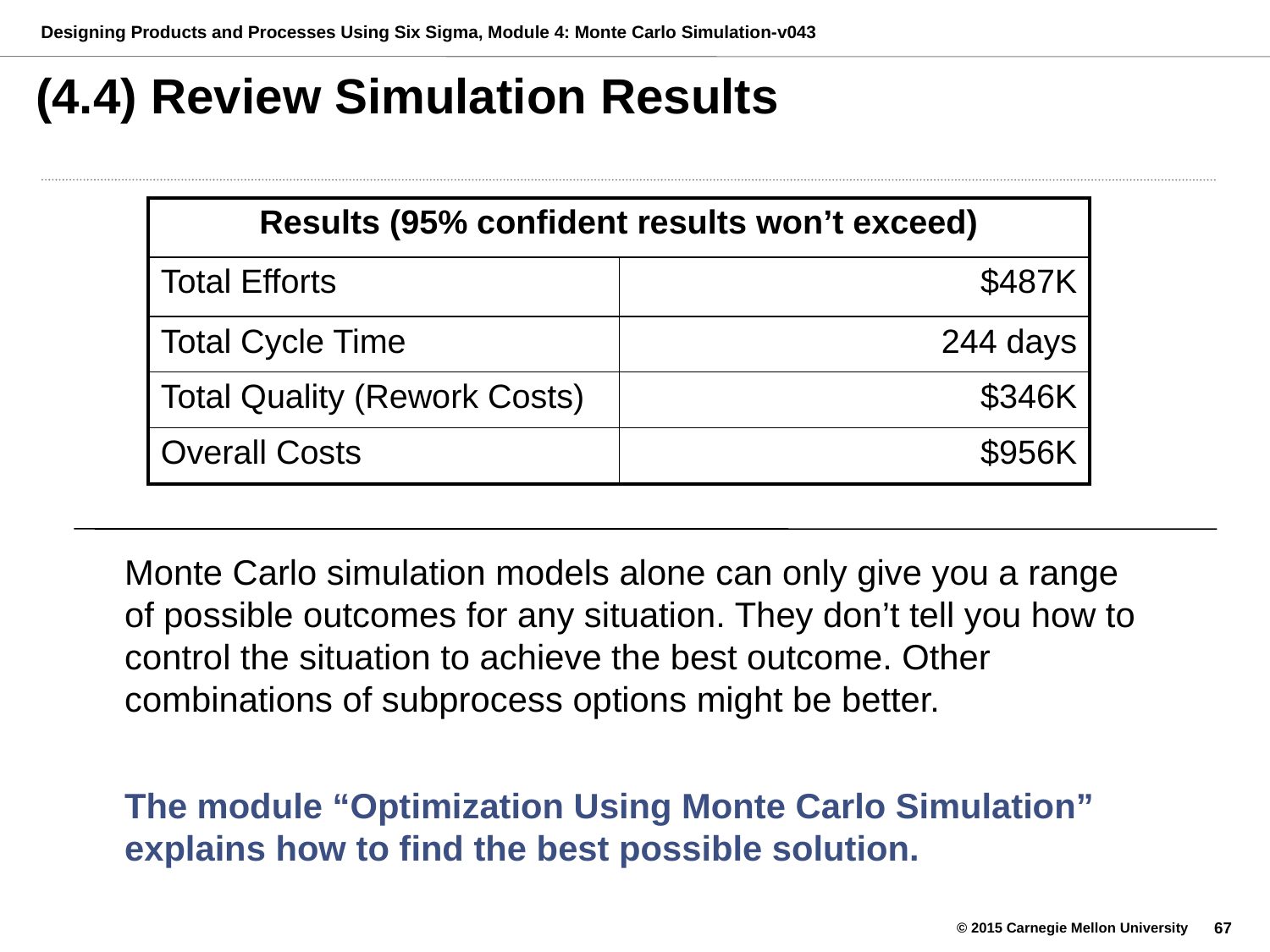

# (4.4) Review Simulation Results
| Results (95% confident results won’t exceed) |  |
| --- | --- |
| Total Efforts | $487K |
| Total Cycle Time | 244 days |
| Total Quality (Rework Costs) | $346K |
| Overall Costs | $956K |
Monte Carlo simulation models alone can only give you a range of possible outcomes for any situation. They don’t tell you how to control the situation to achieve the best outcome. Other combinations of subprocess options might be better.

The module “Optimization Using Monte Carlo Simulation” explains how to find the best possible solution.